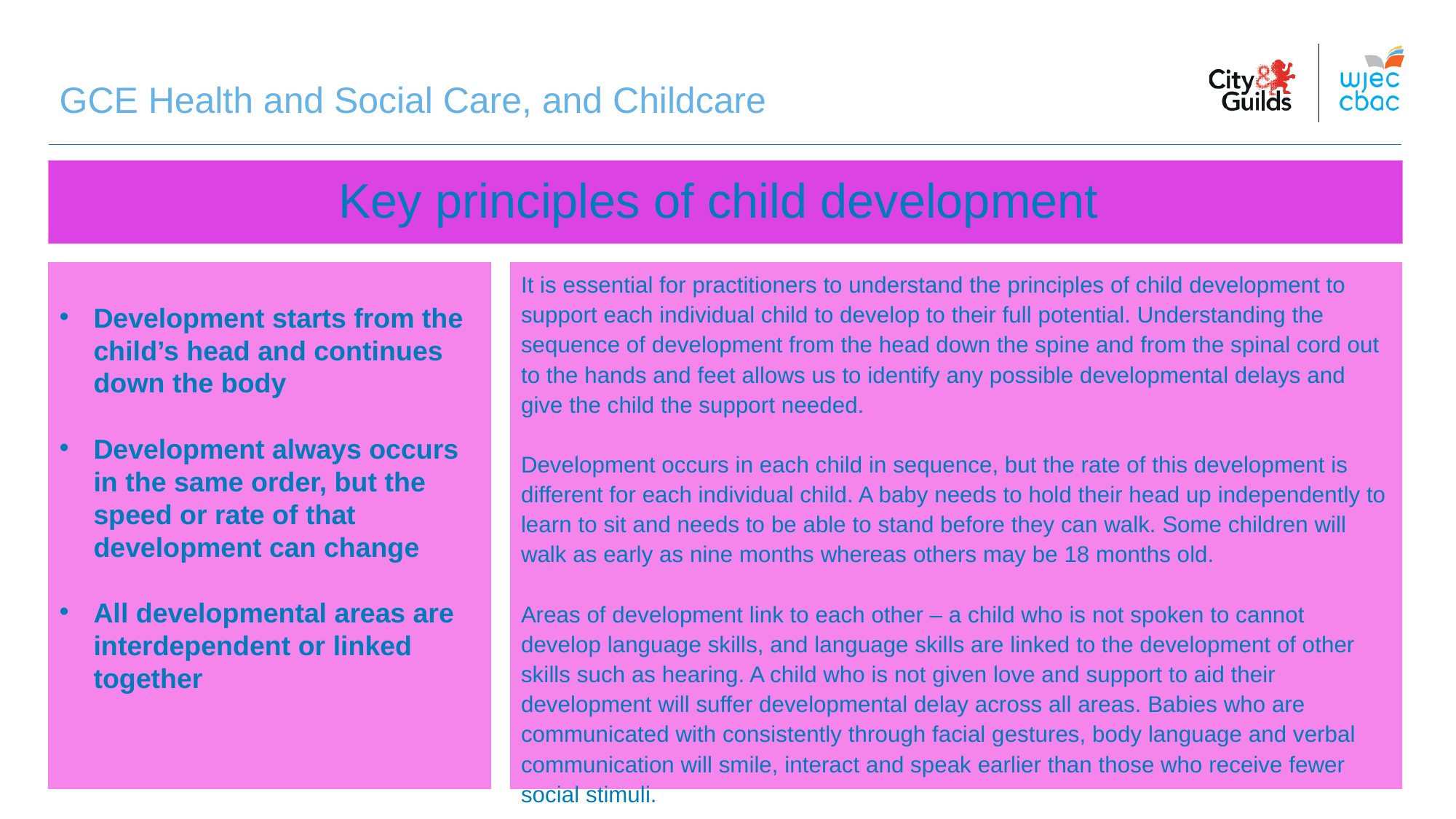

GCE Health and Social Care, and Childcare
# Key principles of child development

Development starts from the child’s head and continues down the body

Development always occurs in the same order, but the speed or rate of that development can change

All developmental areas are interdependent or linked together

It is essential for practitioners to understand the principles of child development to support each individual child to develop to their full potential. Understanding the sequence of development from the head down the spine and from the spinal cord out to the hands and feet allows us to identify any possible developmental delays and give the child the support needed.

Development occurs in each child in sequence, but the rate of this development is different for each individual child. A baby needs to hold their head up independently to learn to sit and needs to be able to stand before they can walk. Some children will walk as early as nine months whereas others may be 18 months old.

Areas of development link to each other – a child who is not spoken to cannot develop language skills, and language skills are linked to the development of other skills such as hearing. A child who is not given love and support to aid their development will suffer developmental delay across all areas. Babies who are communicated with consistently through facial gestures, body language and verbal communication will smile, interact and speak earlier than those who receive fewer social stimuli.